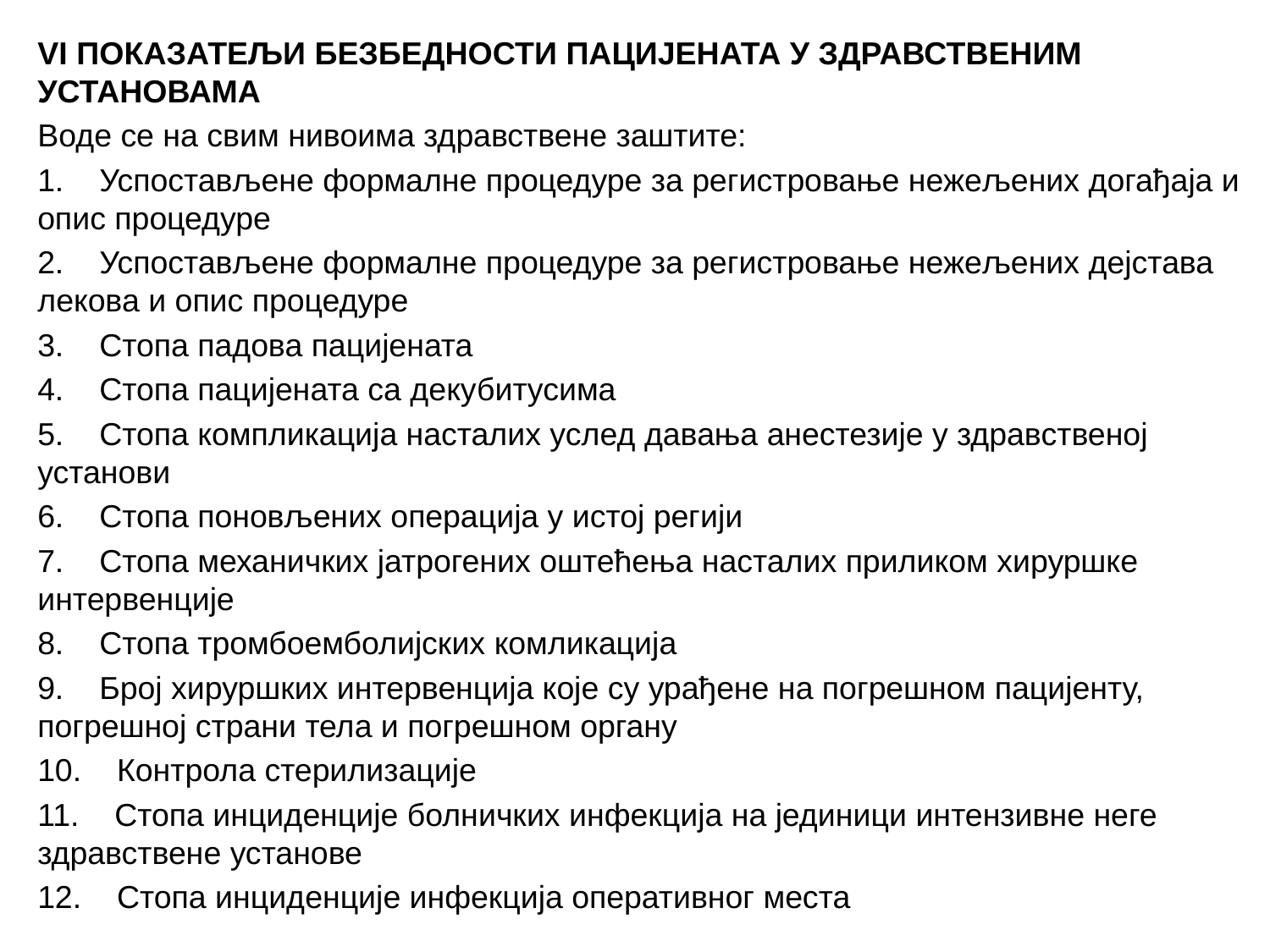

VI ПОКАЗАТЕЉИ БЕЗБЕДНОСТИ ПАЦИЈЕНАТА У ЗДРАВСТВЕНИМ УСТАНОВАМА
Воде се на свим нивоима здравствене заштите:
1.    Успостављене формалне процедуре за регистровање нежељених догађаја и опис процедуре
2.    Успостављене формалне процедуре за регистровање нежељених дејстава лекова и опис процедуре
3.    Стопа падова пацијената
4.    Стопа пацијената са декубитусима
5.    Стопа компликација насталих услед давања анестезије у здравственој установи
6.    Стопа поновљених операција у истој регији
7.    Стопа механичких јатрогених оштећења насталих приликом хируршке интервенције
8.    Стопа тромбоемболијских комликација
9.    Број хируршких интервенција које су урађене на погрешном пацијенту, погрешној страни тела и погрешном органу
10.    Контрола стерилизације
11.    Стопа инциденције болничких инфекција на јединици интензивне неге здравствене установе
12.    Стопа инциденције инфекција оперативног места